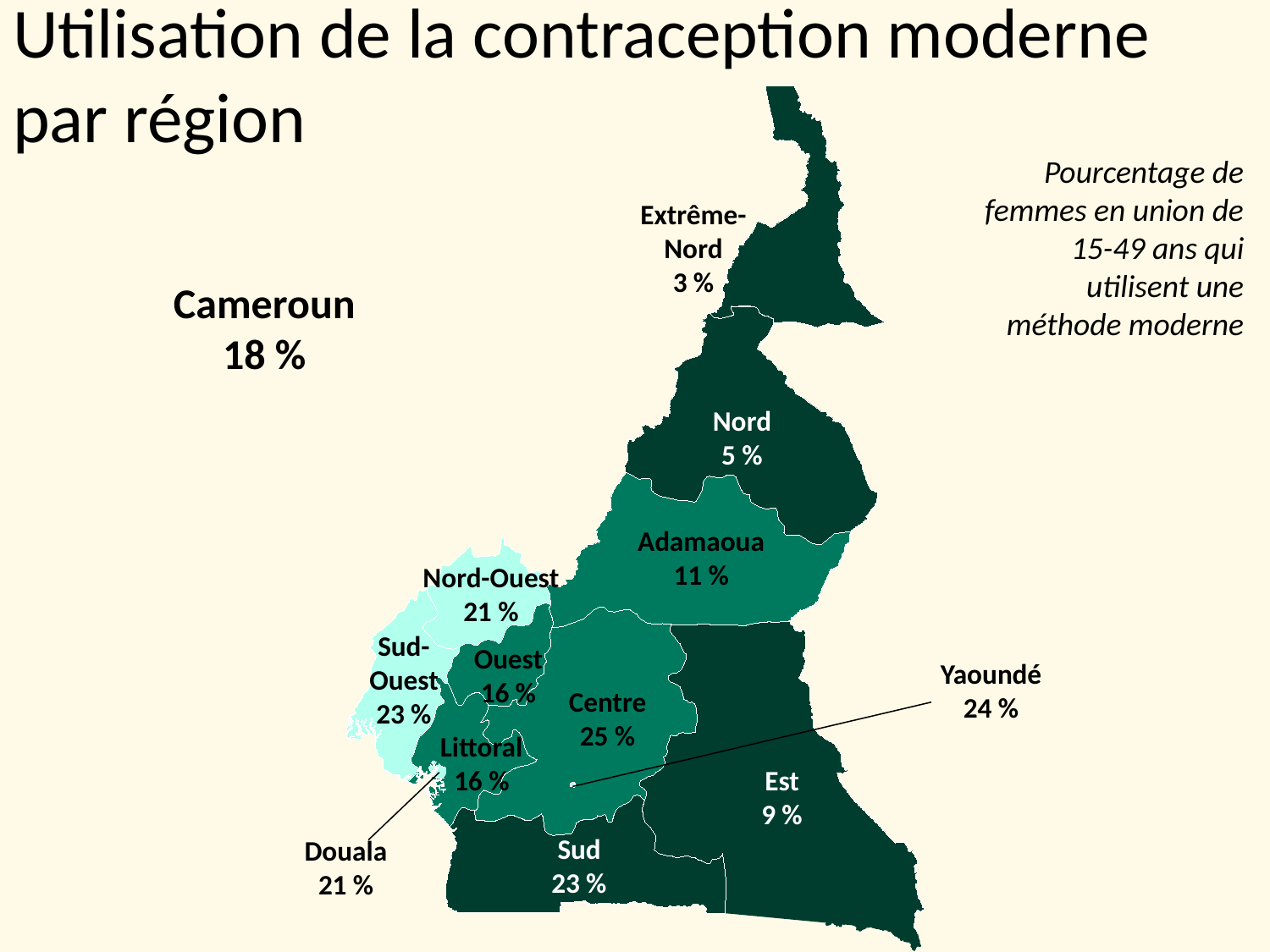

# Utilisation de la contraception moderne par région

Pourcentage de
femmes en union de 15-49 ans qui utilisent une méthode moderne
Extrême-
Nord
3 %
Cameroun
18 %
Nord
5 %
Adamaoua
11 %
Nord-Ouest
21 %
Sud-
Ouest
23 %
Ouest
16 %
Yaoundé
24 %
Centre
25 %
Littoral
16 %
Est
9 %
Sud
23 %
Douala
21 %